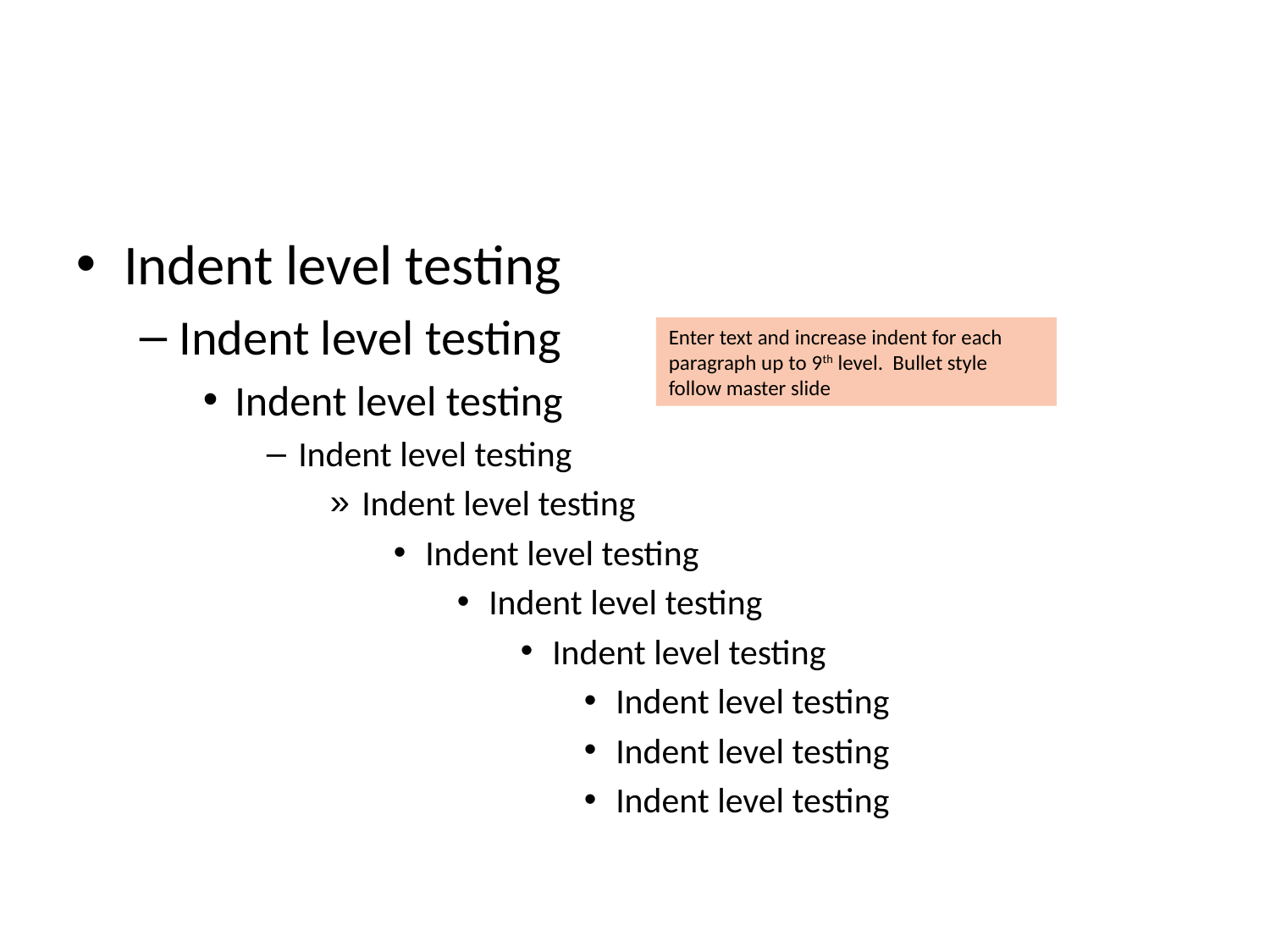

#
Indent level testing
Indent level testing
Indent level testing
Indent level testing
Indent level testing
Indent level testing
Indent level testing
Indent level testing
Indent level testing
Indent level testing
Indent level testing

Enter text and increase indent for each paragraph up to 9th level.  Bullet style follow master slide